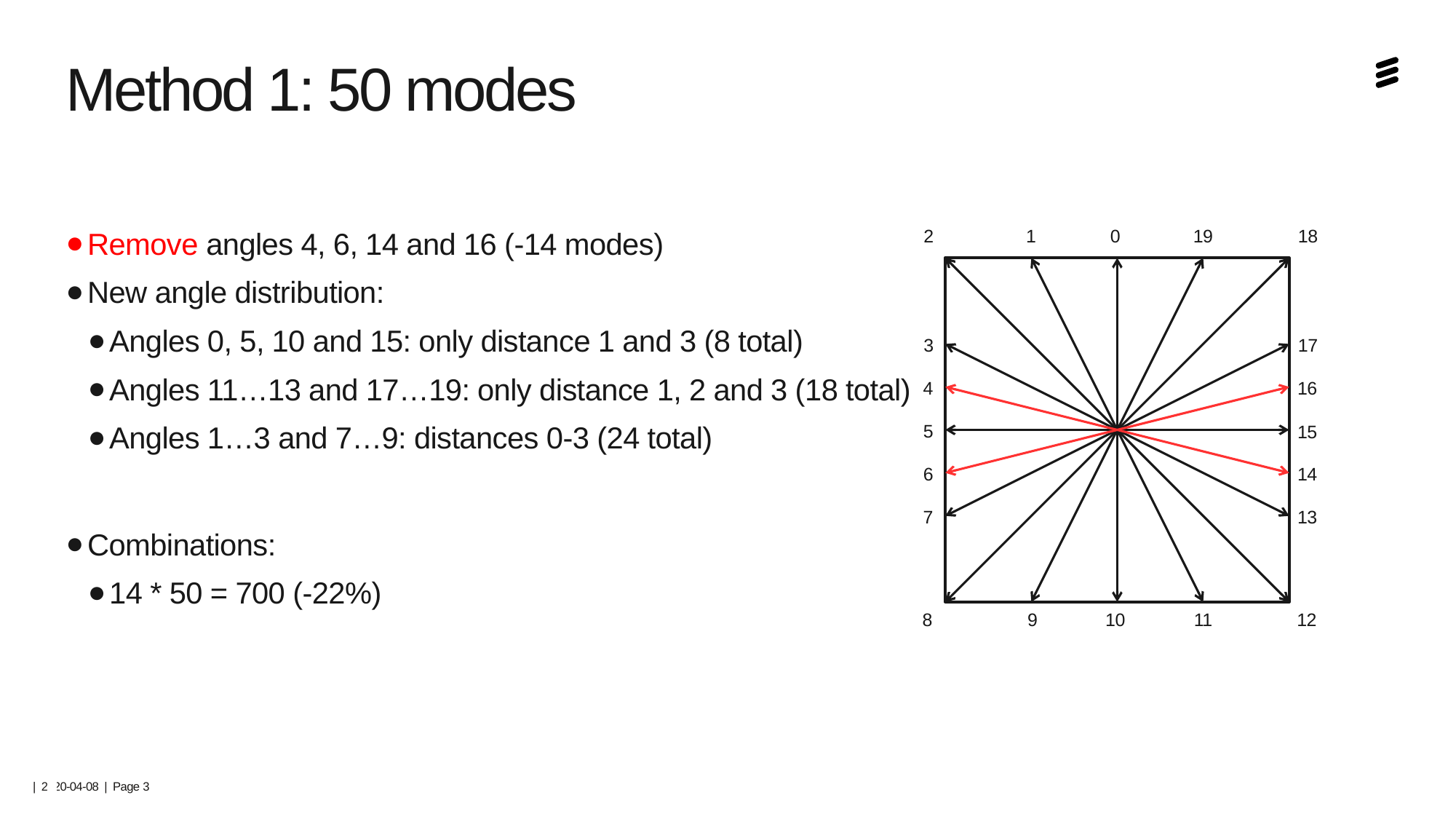

# Method 1: 50 modes
Remove angles 4, 6, 14 and 16 (-14 modes)
New angle distribution:
Angles 0, 5, 10 and 15: only distance 1 and 3 (8 total)
Angles 11…13 and 17…19: only distance 1, 2 and 3 (18 total)
Angles 1…3 and 7…9: distances 0-3 (24 total)

Combinations:
14 * 50 = 700 (-22%)
2
1
0
19
18

3
17
4
16
5
15
6
14
7
13
8
9
11
10
12